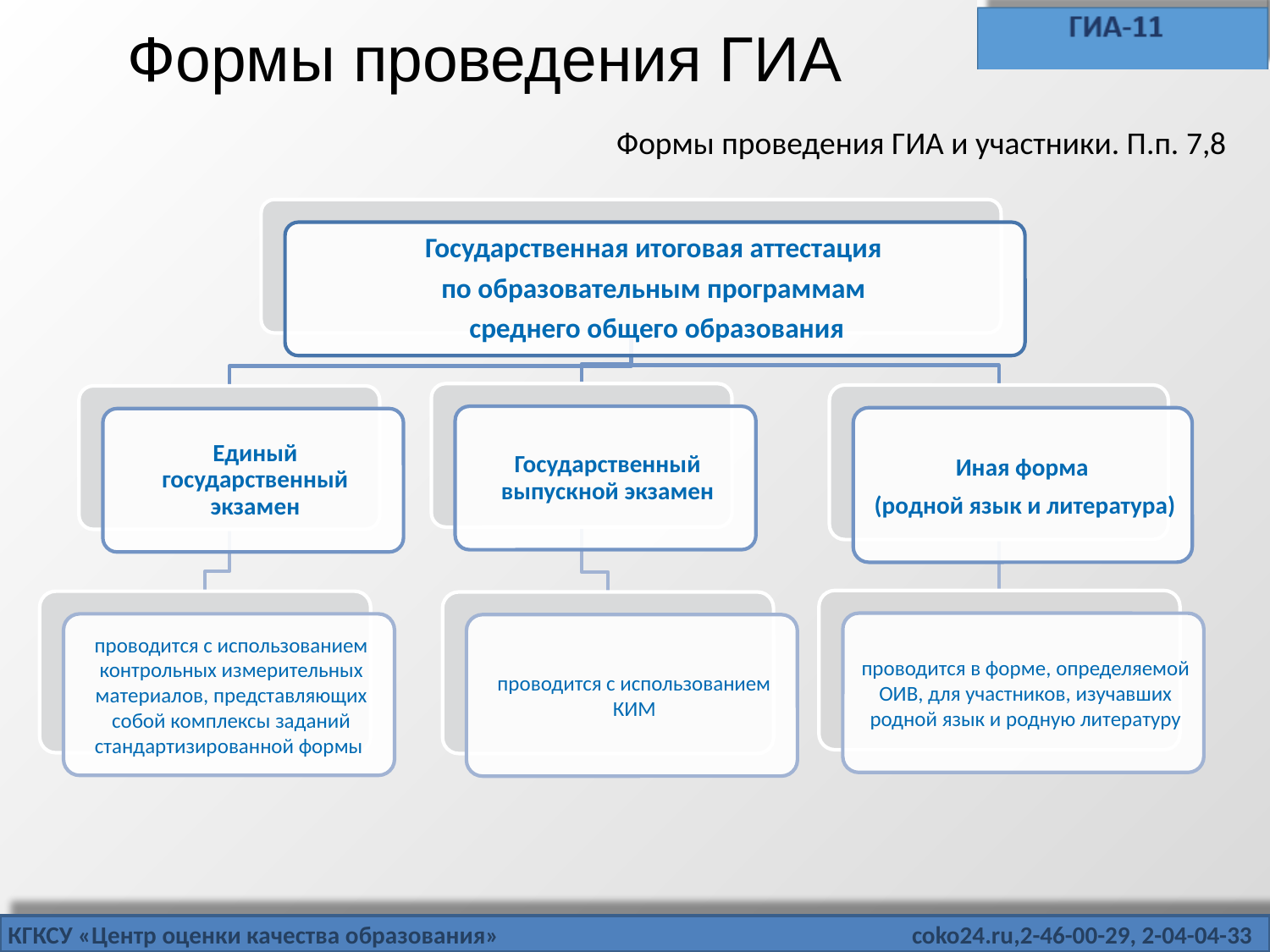

# Формы проведения ГИА
Формы проведения ГИА и участники. П.п. 7,8
Государственная итоговая аттестация
по образовательным программам
среднего общего образования
Единый государственный экзамен
проводится с использованием контрольных измерительных материалов, представляющих собой комплексы заданий стандартизированной формы
Государственный выпускной экзамен
проводится с использованием КИМ
Иная форма
(родной язык и литература)
проводится в форме, определяемой ОИВ, для участников, изучавших родной язык и родную литературу